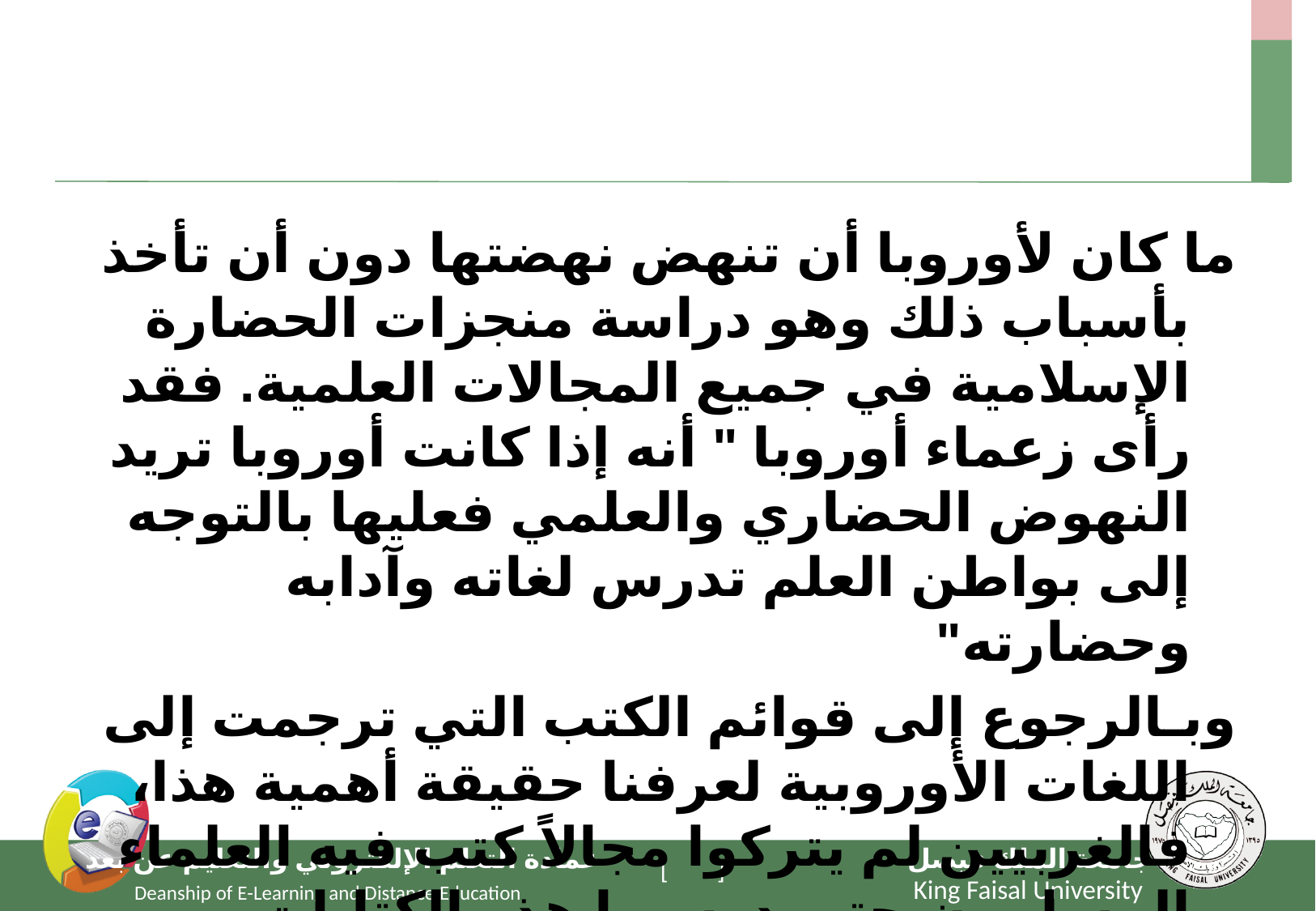

#
ما كان لأوروبا أن تنهض نهضتها دون أن تأخذ بأسباب ذلك وهو دراسة منجزات الحضارة الإسلامية في جميع المجالات العلمية. فقد رأى زعماء أوروبا " أنه إذا كانت أوروبا تريد النهوض الحضاري والعلمي فعليها بالتوجه إلى بواطن العلم تدرس لغاته وآدابه وحضارته"
وبـالرجوع إلى قوائم الكتب التي ترجمت إلى اللغات الأوروبية لعرفنا حقيقة أهمية هذا، فالغربيين لم يتركوا مجالاً كتب فيه العلماء المسلمون حتى درسـوا هذه الكتابات وترجموا عنها، وأخذوا منها. وقد أشار رودي، بارت (Rudi Paret) في كتابه: "الدراسات العربية الإسلامية في اوروبا"